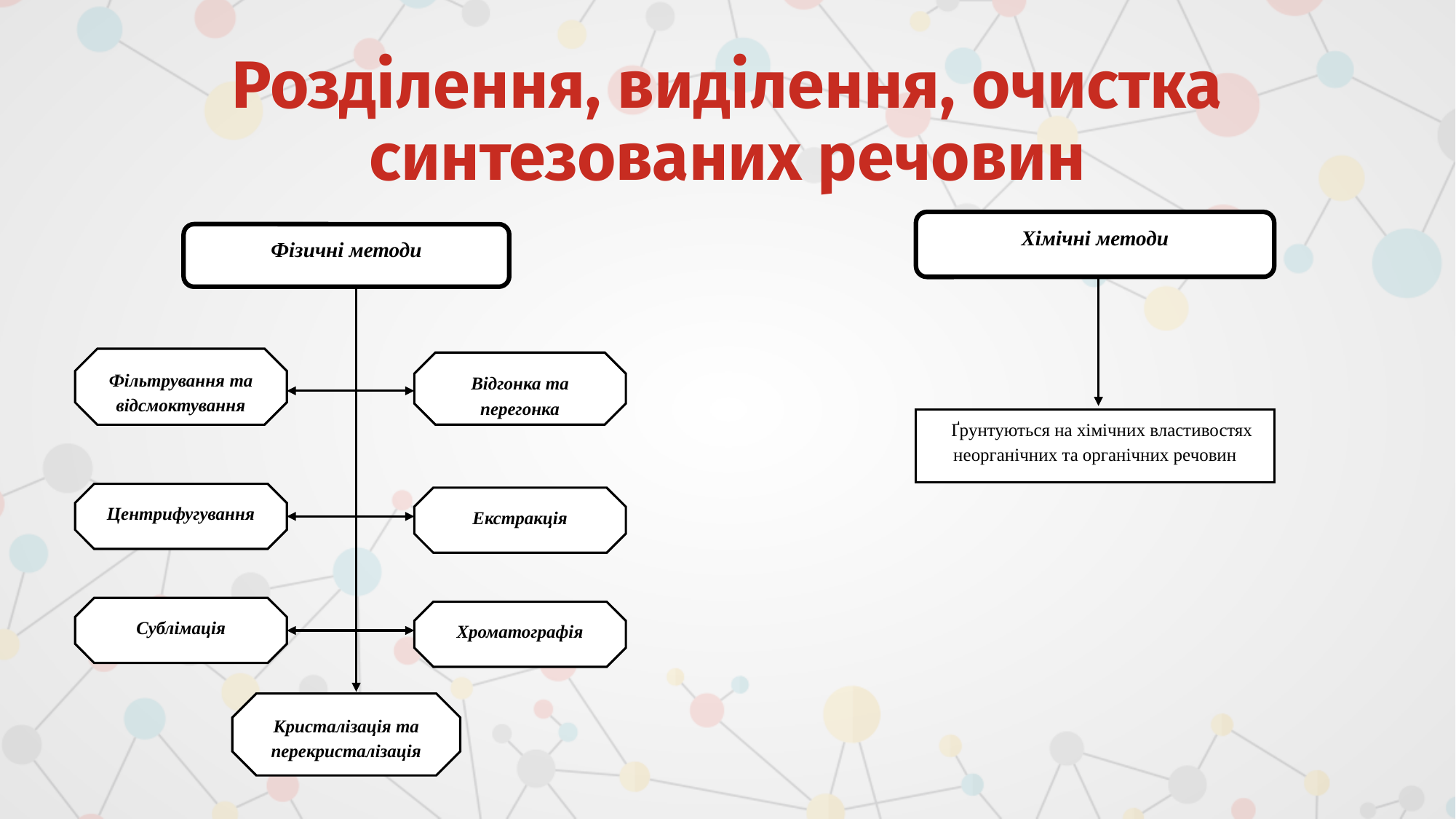

# Розділення, виділення, очистка синтезованих речовин
Хімічні методи
Фізичні методи
Фільтрування та відсмоктування

Відгонка та перегонка

Ґрунтуються на хімічних властивостях неорганічних та органічних речовин
Центрифугування
Екстракція
Сублімація
Хроматографія
Кристалізація та перекристалізація